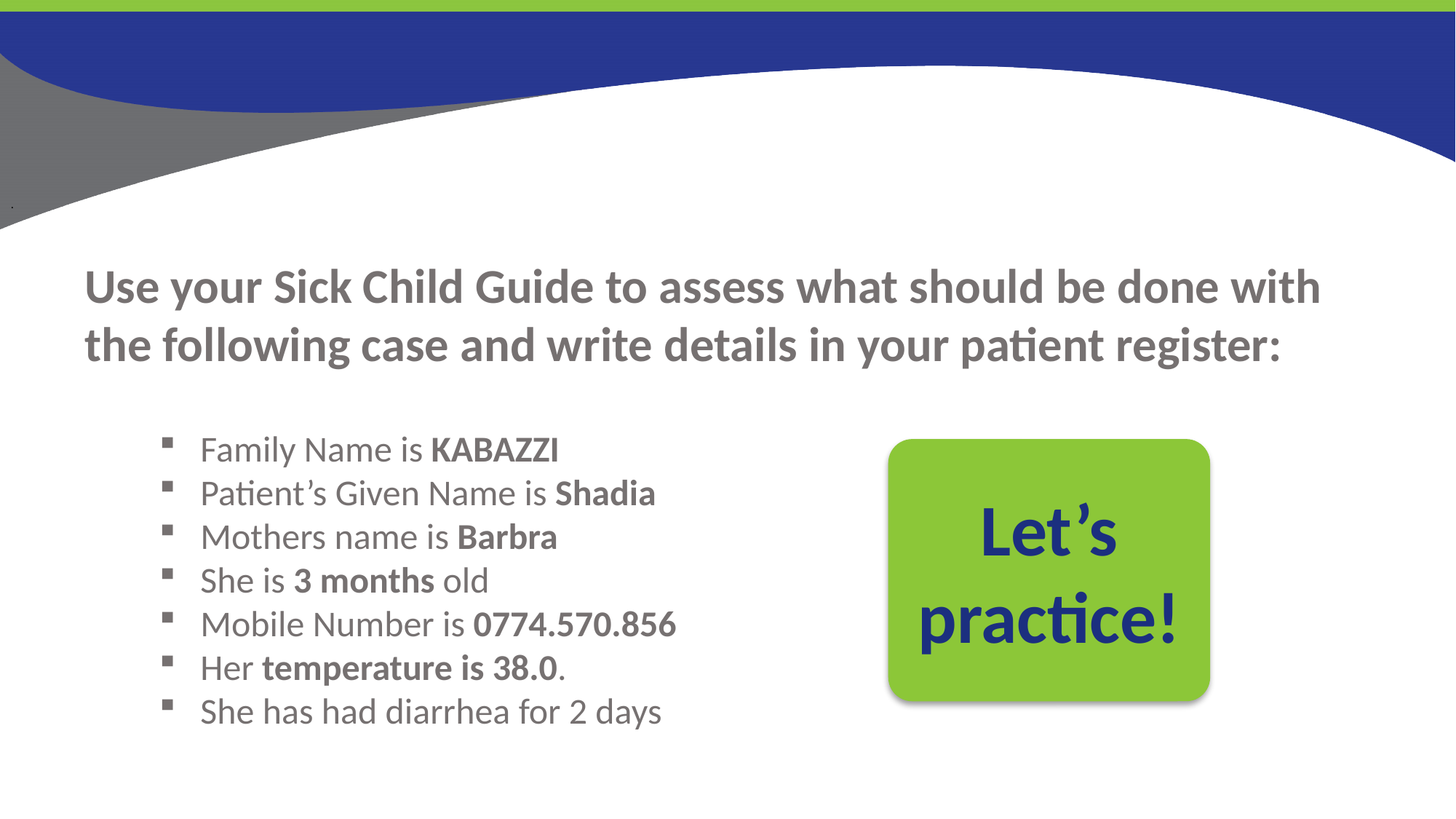

.
Use your Sick Child Guide to assess what should be done with the following case and write details in your patient register:

Family Name is KABAZZI
Patient’s Given Name is Shadia
Mothers name is Barbra
She is 3 months old
Mobile Number is 0774.570.856
Her temperature is 38.0.
She has had diarrhea for 2 days

Let’s practice!